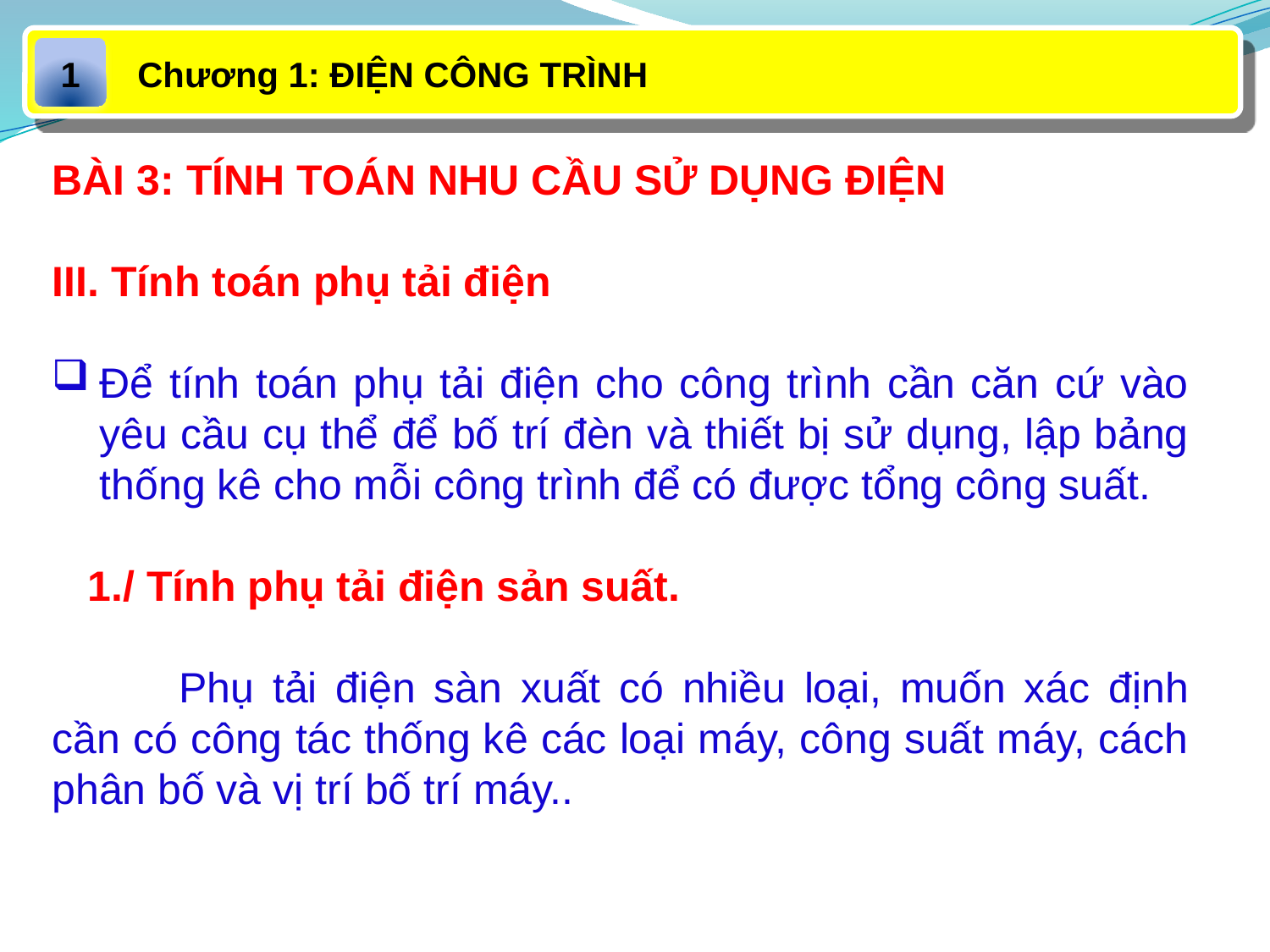

Chương 1: ĐIỆN CÔNG TRÌNH
1

BÀI 3: TÍNH TOÁN NHU CẦU SỬ DỤNG ĐIỆN

III. Tính toán phụ tải điện

Để tính toán phụ tải điện cho công trình cần căn cứ vào yêu cầu cụ thể để bố trí đèn và thiết bị sử dụng, lập bảng thống kê cho mỗi công trình để có được tổng công suất.

   1./ Tính phụ tải điện sản suất.

	Phụ tải điện sàn xuất có nhiều loại, muốn xác định cần có công tác thống kê các loại máy, công suất máy, cách phân bố và vị trí bố trí máy..